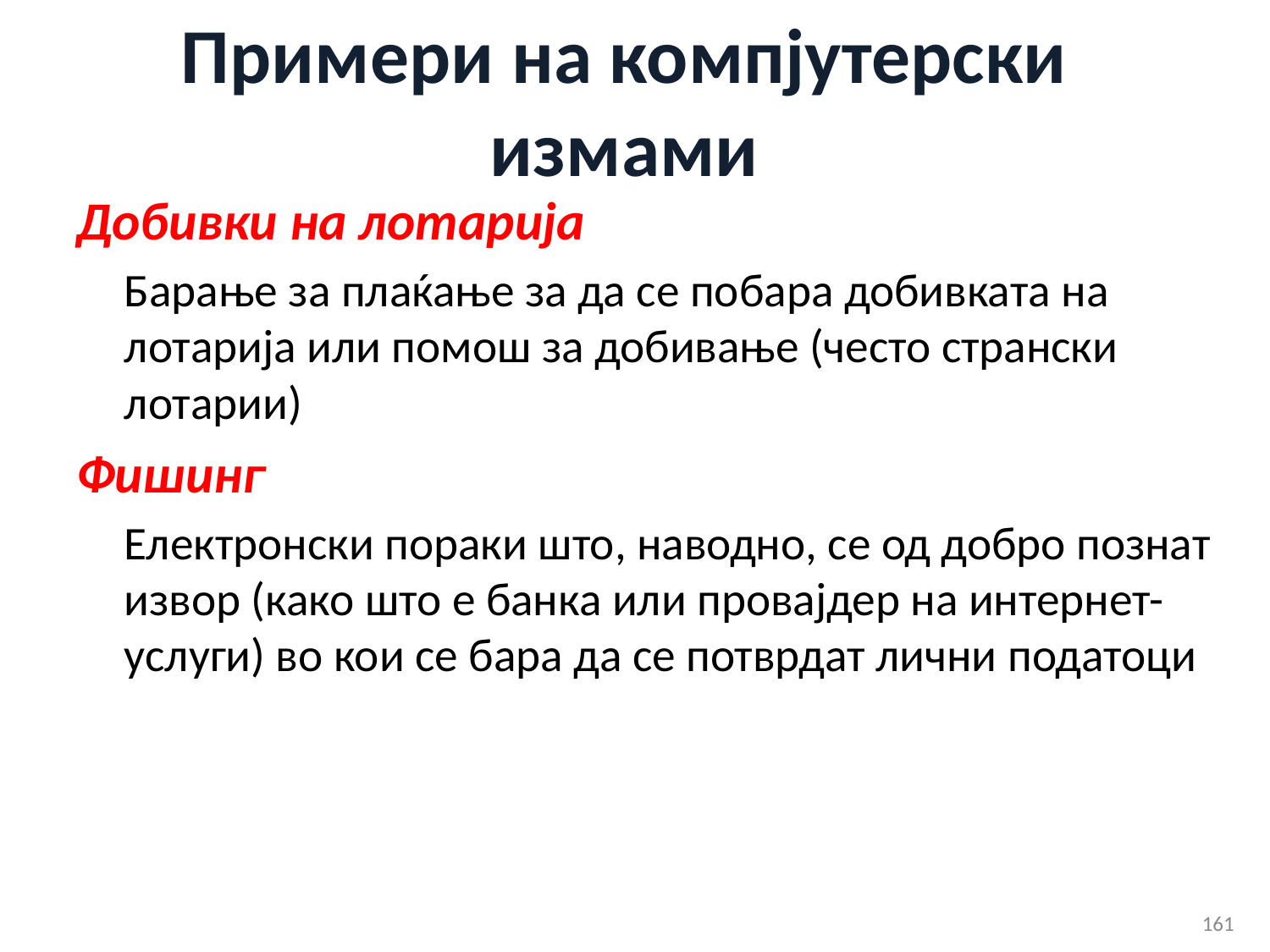

# Примери на компјутерски измами
Добивки на лотарија
Барање за плаќање за да се побара добивката на лотарија или помош за добивање (често странски лотарии)
Фишинг
Електронски пораки што, наводно, се од добро познат извор (како што е банка или провајдер на интернет-услуги) во кои се бара да се потврдат лични податоци

161